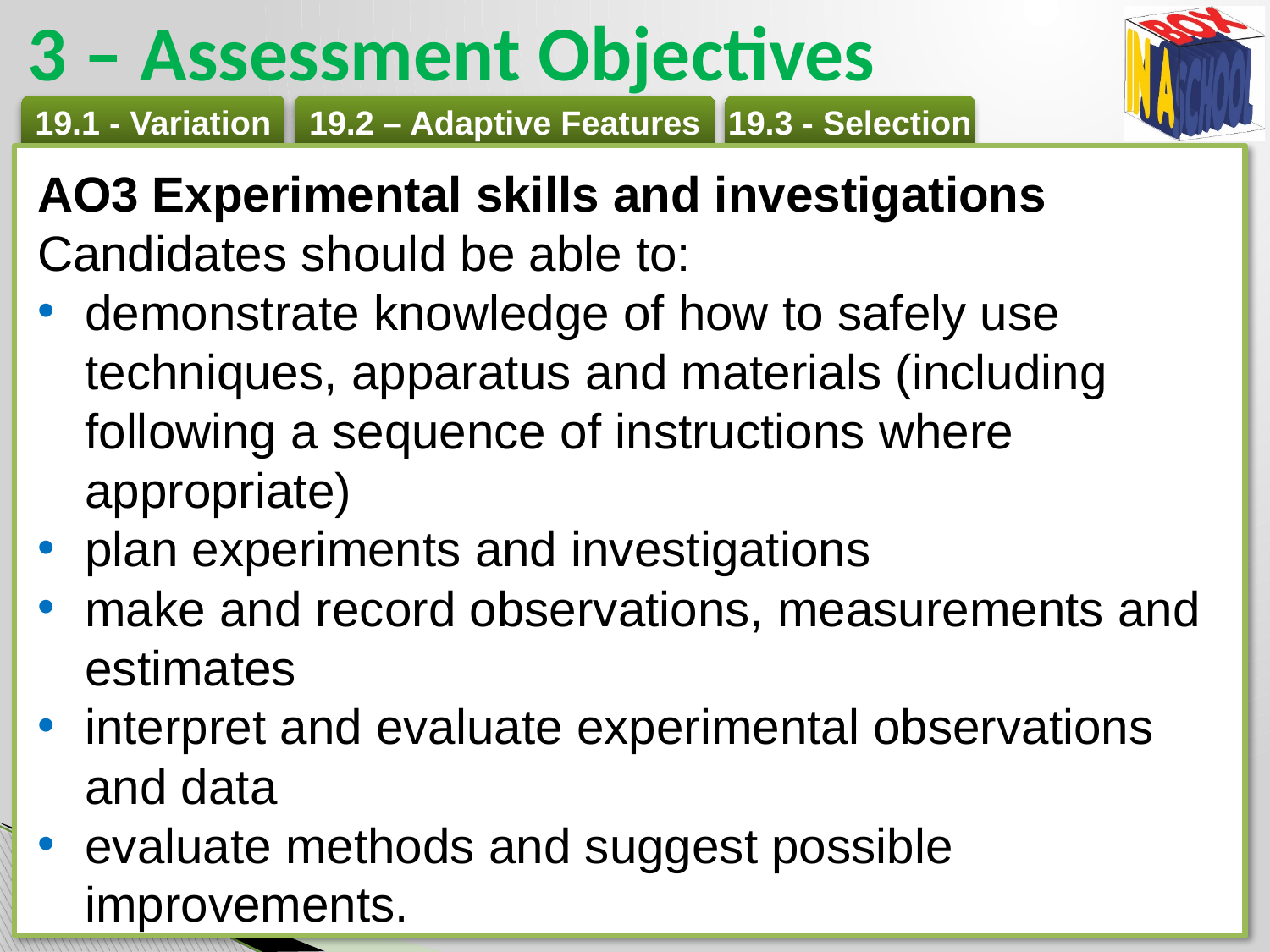

# 3 – Assessment Objectives
AO3 Experimental skills and investigations
Candidates should be able to:
demonstrate knowledge of how to safely use techniques, apparatus and materials (including following a sequence of instructions where appropriate)
plan experiments and investigations
make and record observations, measurements and estimates
interpret and evaluate experimental observations and data
evaluate methods and suggest possible improvements.